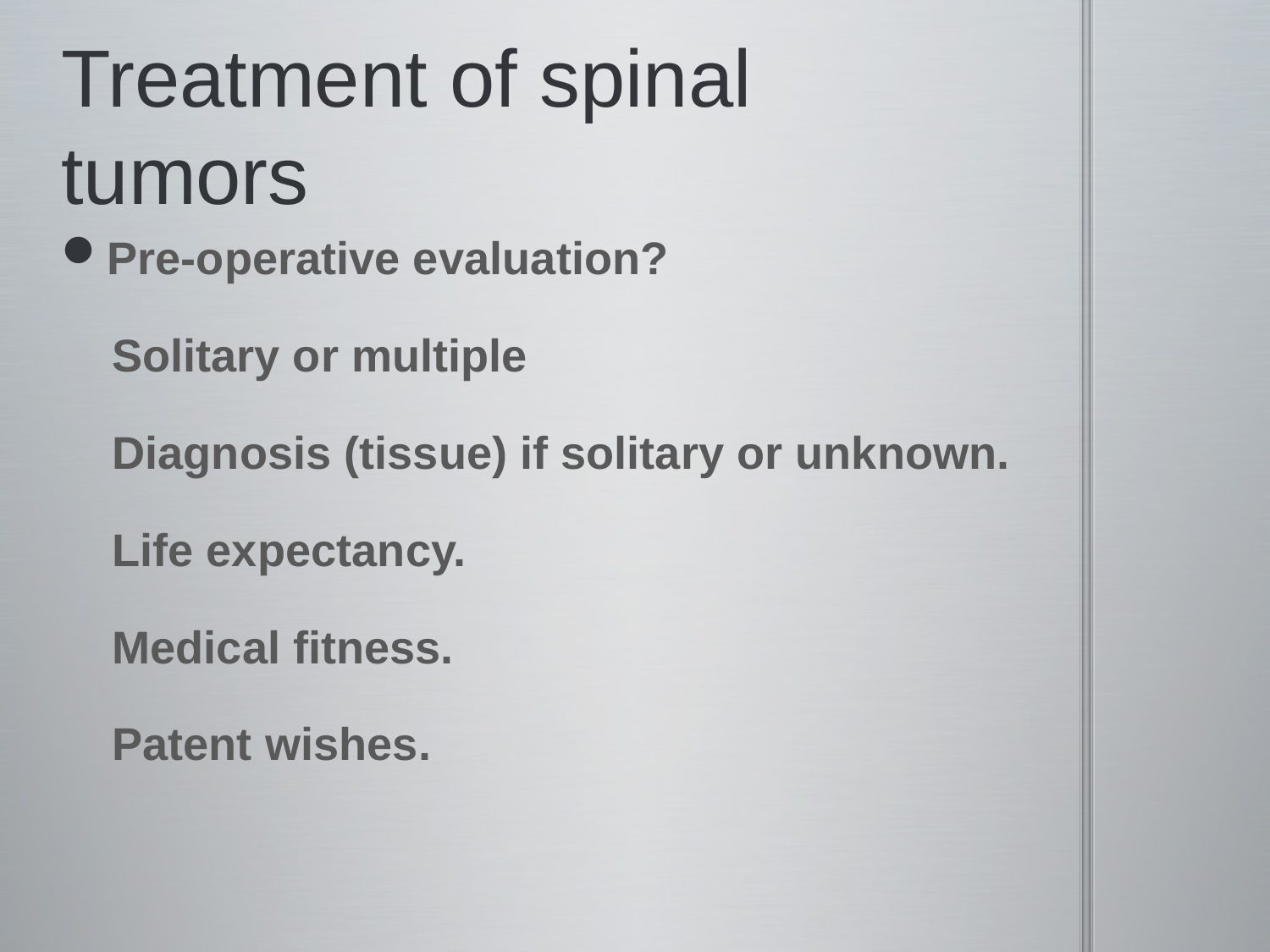

# Treatment of spinal tumors
Pre-operative evaluation?
    Solitary or multiple
    Diagnosis (tissue) if solitary or unknown.
    Life expectancy.
    Medical fitness.
    Patent wishes.